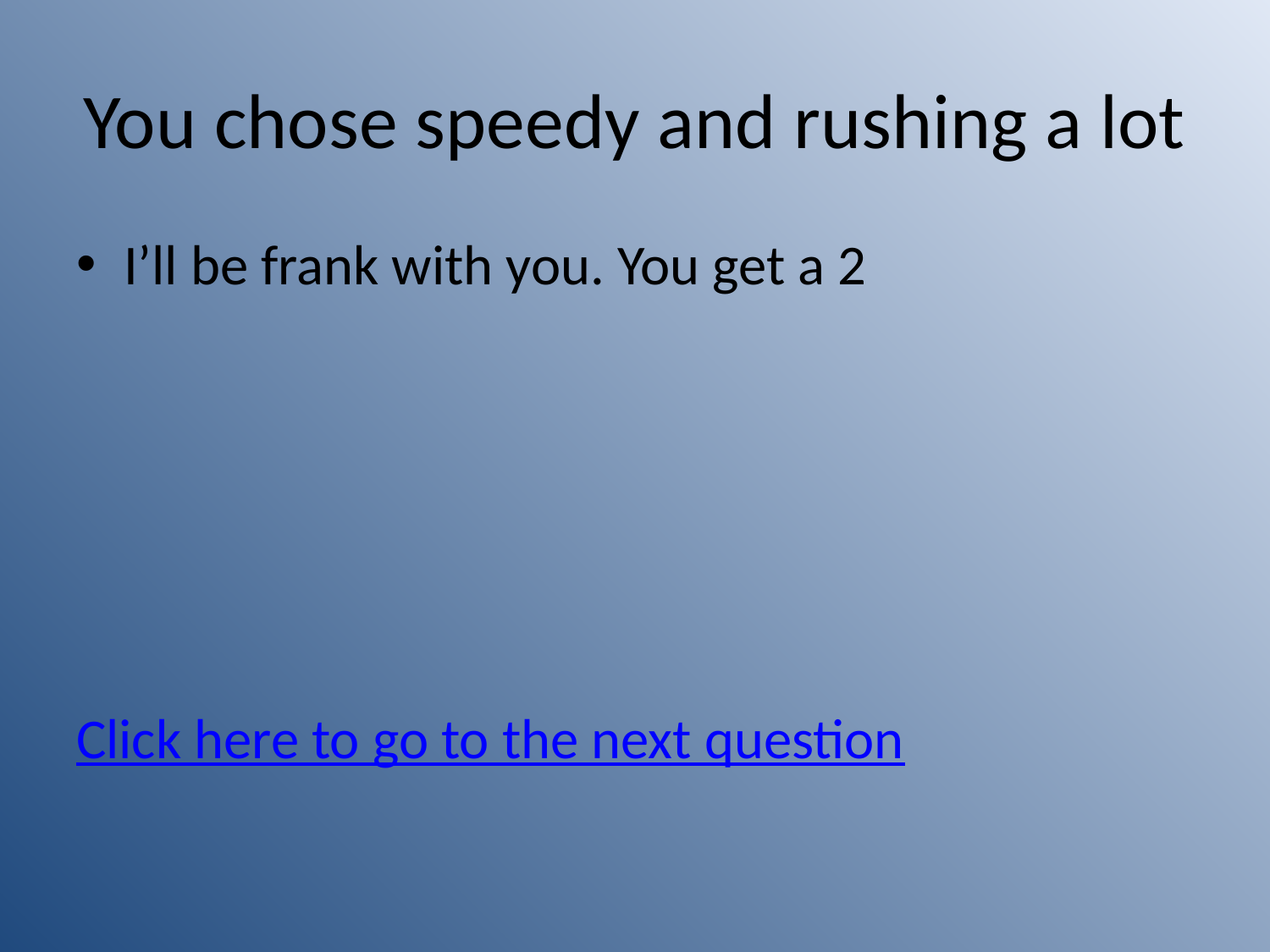

# You chose speedy and rushing a lot
I’ll be frank with you. You get a 2

Click here to go to the next question